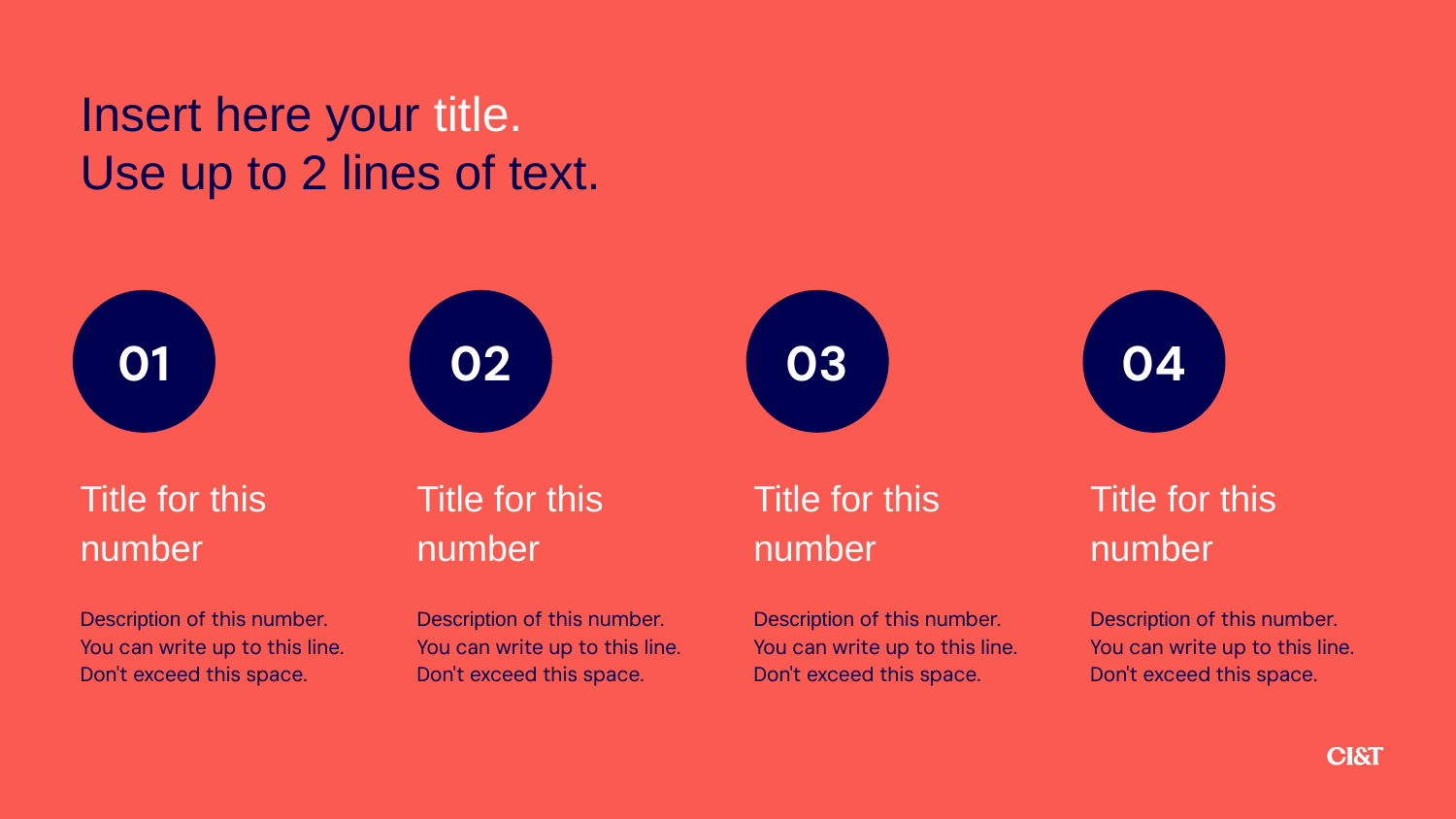

Insert here your title.
Use up to 2 lines of text.
01
02
03
04
Title for this number

Description of this number. You can write up to this line. Don't exceed this space.
Title for this number

Description of this number. You can write up to this line. Don't exceed this space.
Title for this number

Description of this number. You can write up to this line. Don't exceed this space.
Title for this number

Description of this number. You can write up to this line. Don't exceed this space.